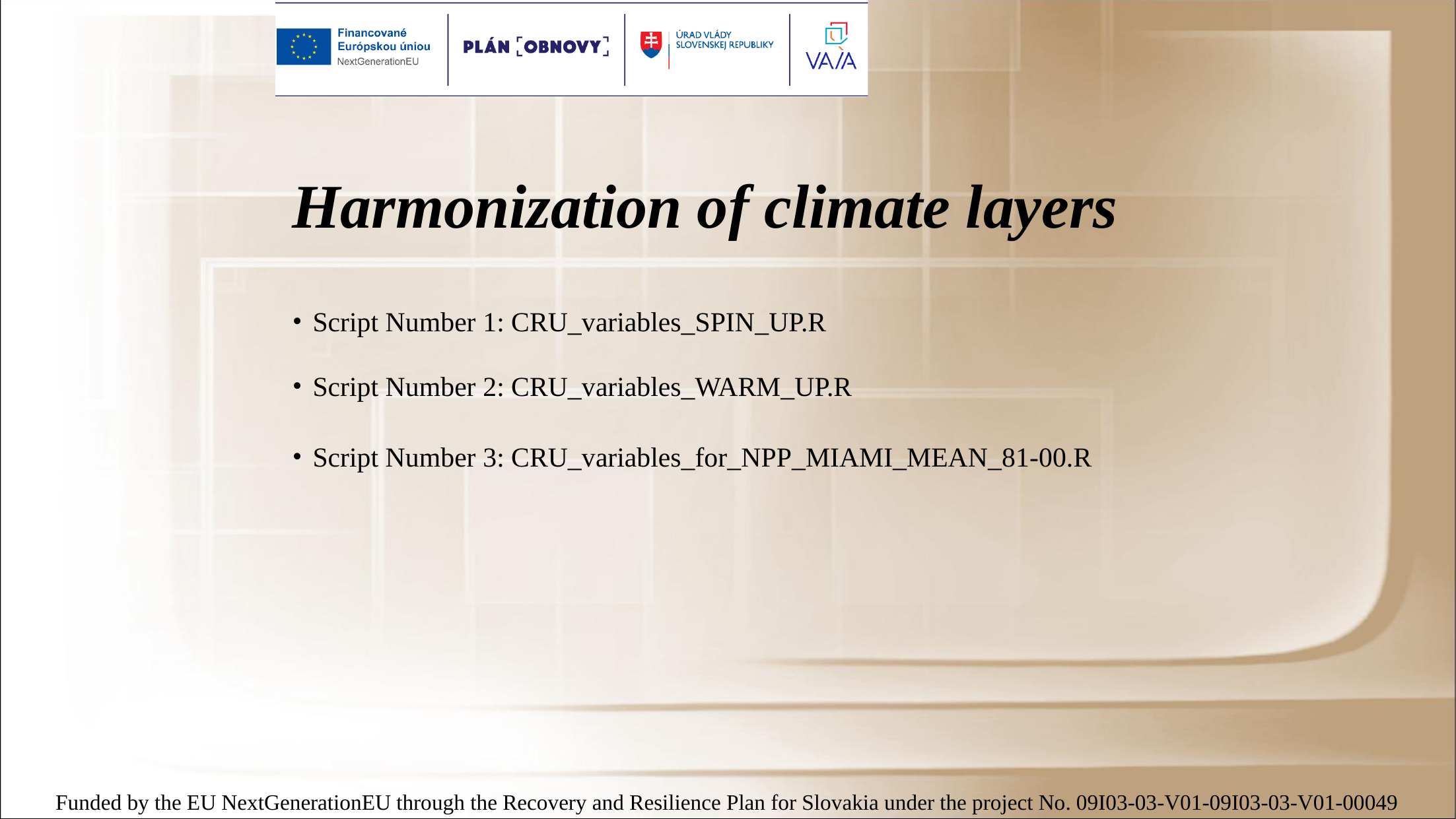

# Harmonization of climate layers
Script Number 1: CRU_variables_SPIN_UP.R

Script Number 2: CRU_variables_WARM_UP.R

Script Number 3: CRU_variables_for_NPP_MIAMI_MEAN_81-00.R